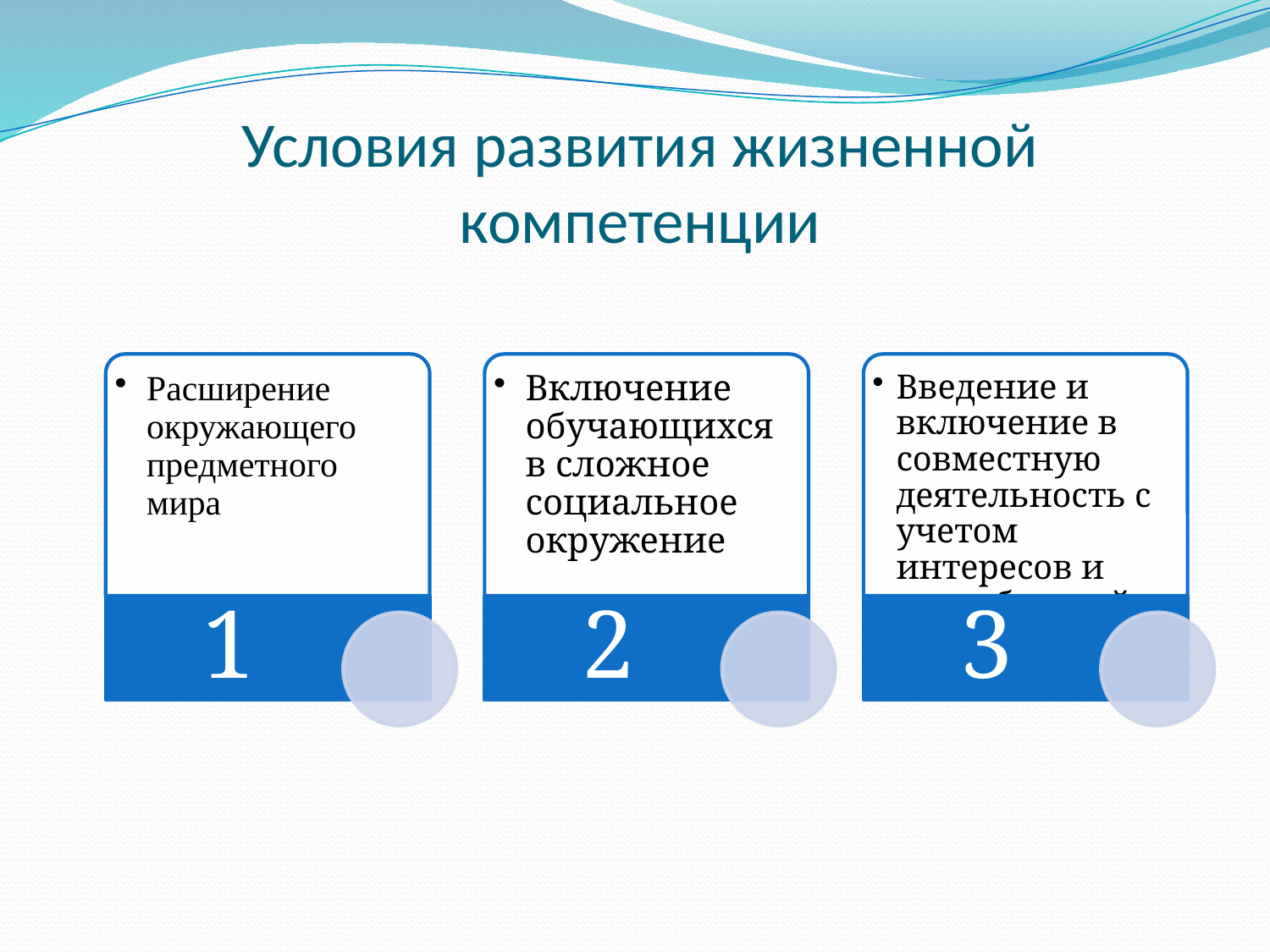

# Условия развития жизненной компетенции
Расширение окружающего предметного мира
1
Включение обучающихся в сложное социальное окружение
2
Введение и включение в совместную деятельность с учетом интересов и потребностей
3